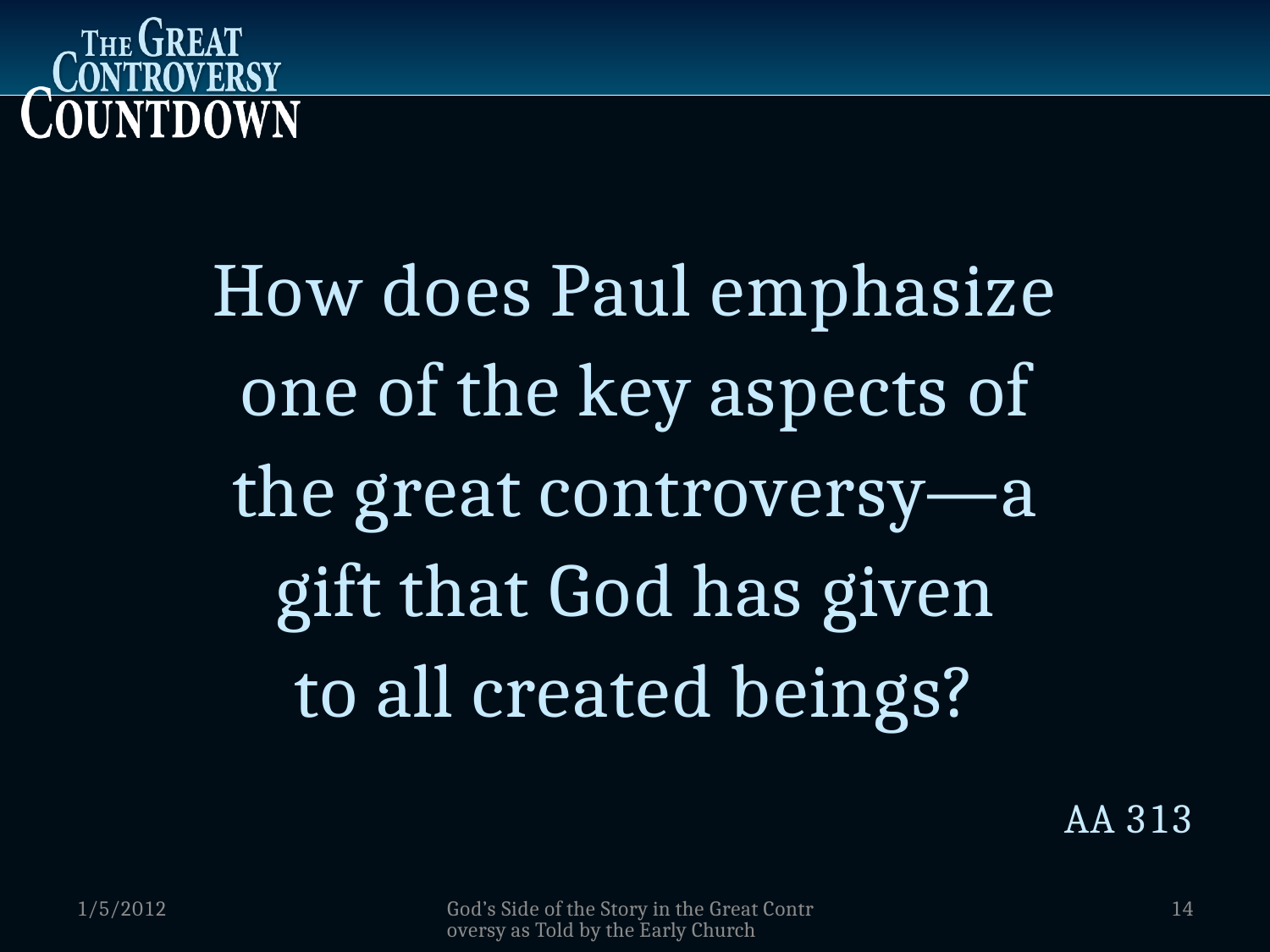

How does Paul emphasize
one of the key aspects of
the great controversy—a
gift that God has given
to all created beings?

AA 313
1/5/2012
God’s Side of the Story in the Great Controversy as Told by the Early Church
14